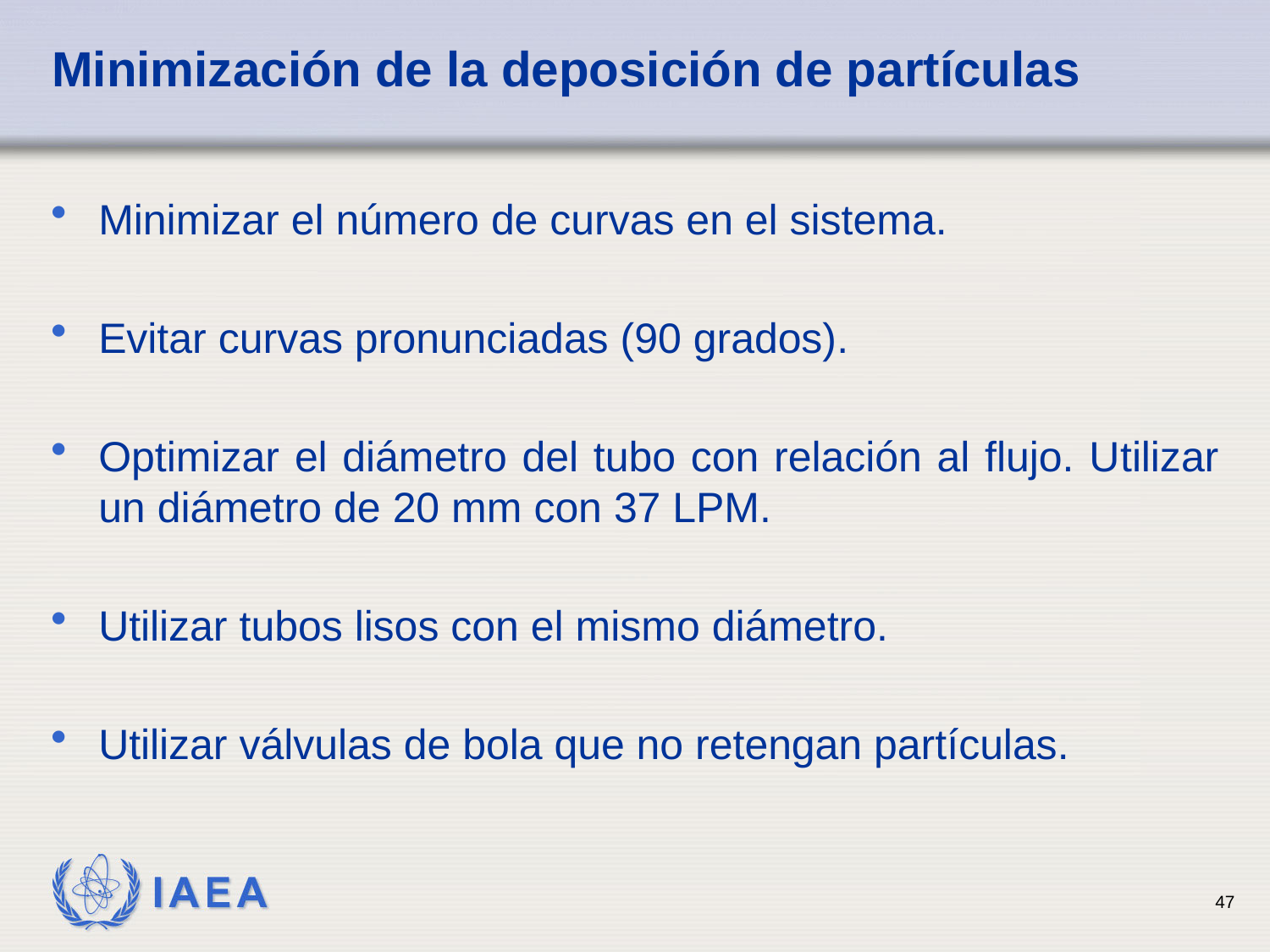

# Minimización de la deposición de partículas
Minimizar el número de curvas en el sistema.

Evitar curvas pronunciadas (90 grados).

Optimizar el diámetro del tubo con relación al flujo. Utilizar un diámetro de 20 mm con 37 LPM.

Utilizar tubos lisos con el mismo diámetro.

Utilizar válvulas de bola que no retengan partículas.
47